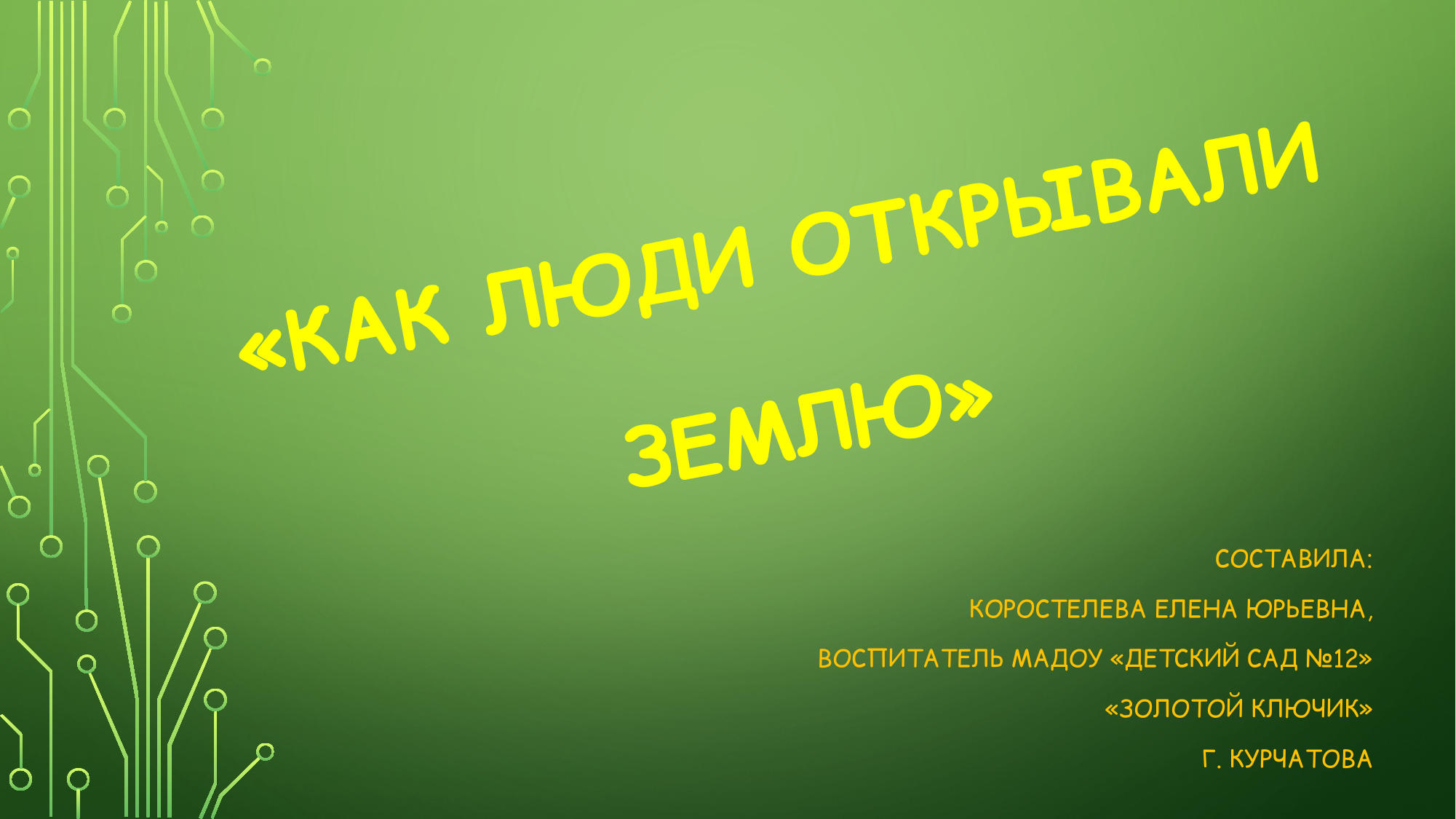

# «КАК ЛЮДИ ОТКРЫВАЛИ ЗЕМЛЮ»
СОСТАВИЛА:
Коростелева Елена Юрьевна,
Воспитатель мадоу «Детский сад №12»
«Золотой ключик»
Г. курчатова